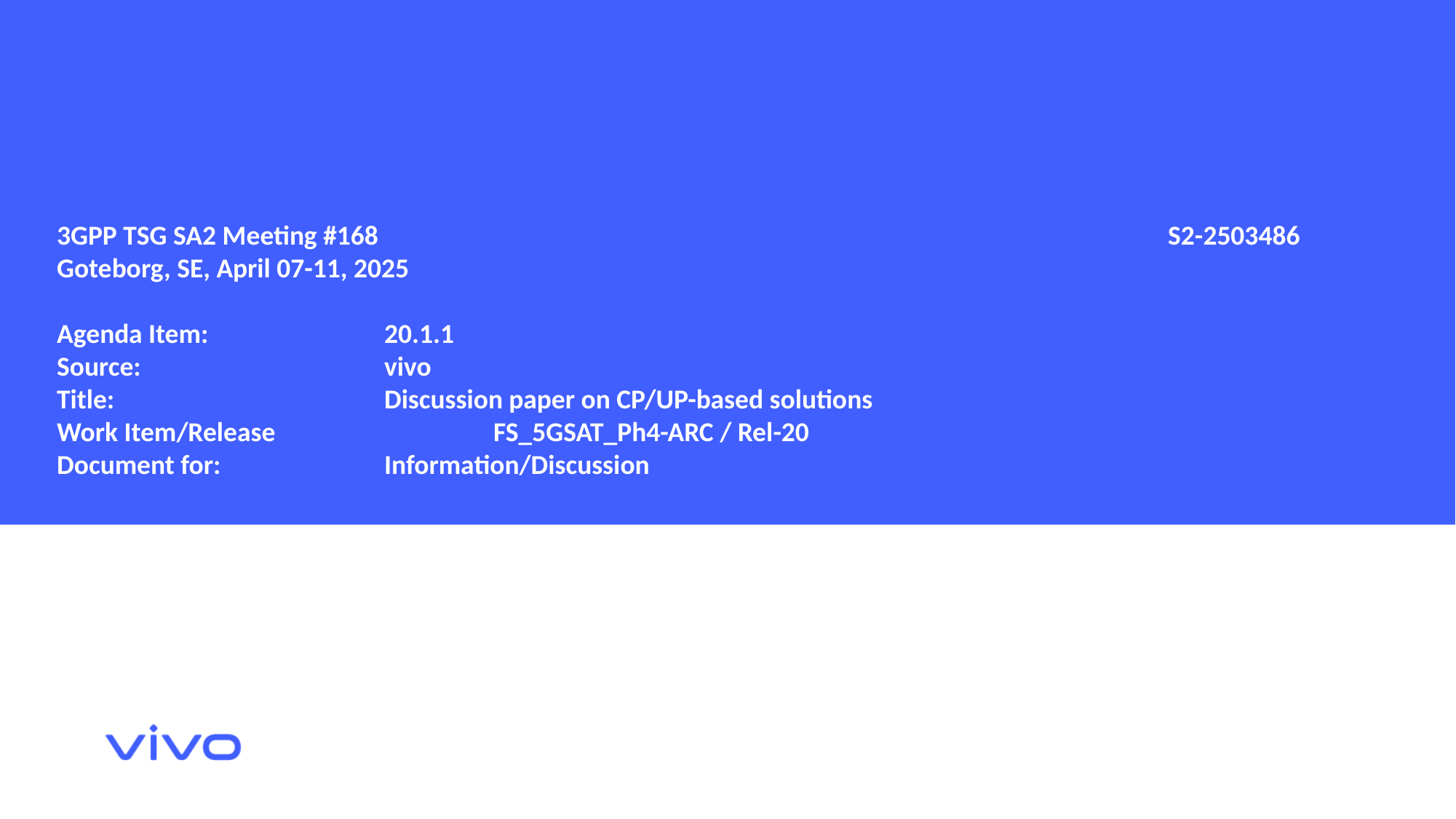

3GPP TSG SA2 Meeting #168				                                                                          S2-2503486
Goteborg, SE, April 07-11, 2025

Agenda Item:		20.1.1
Source:			vivo
Title:			Discussion paper on CP/UP-based solutions
Work Item/Release		FS_5GSAT_Ph4-ARC / Rel-20
Document for:		Information/Discussion